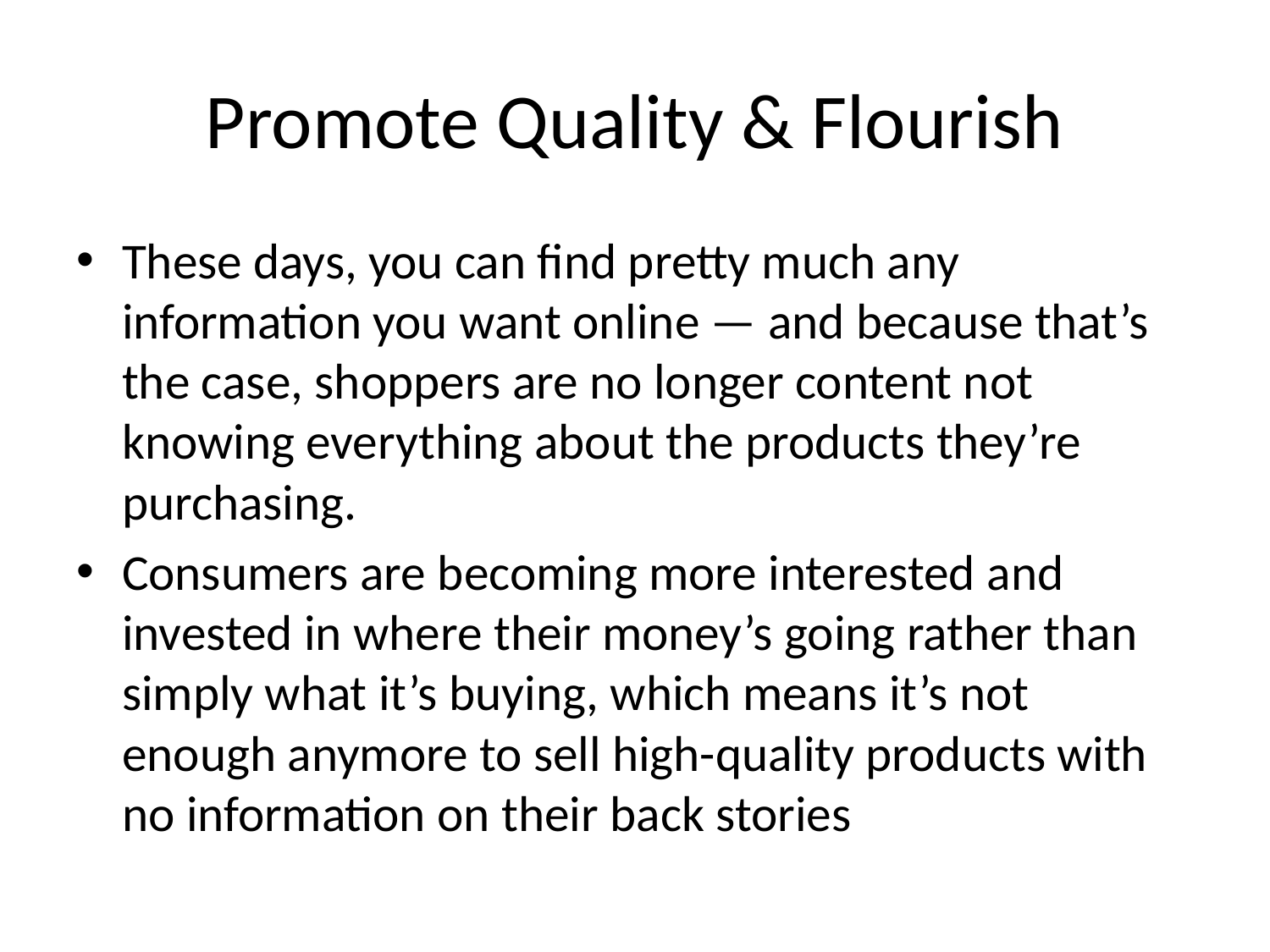

# Promote Quality & Flourish
These days, you can find pretty much any information you want online — and because that’s the case, shoppers are no longer content not knowing everything about the products they’re purchasing.
Consumers are becoming more interested and invested in where their money’s going rather than simply what it’s buying, which means it’s not enough anymore to sell high-quality products with no information on their back stories